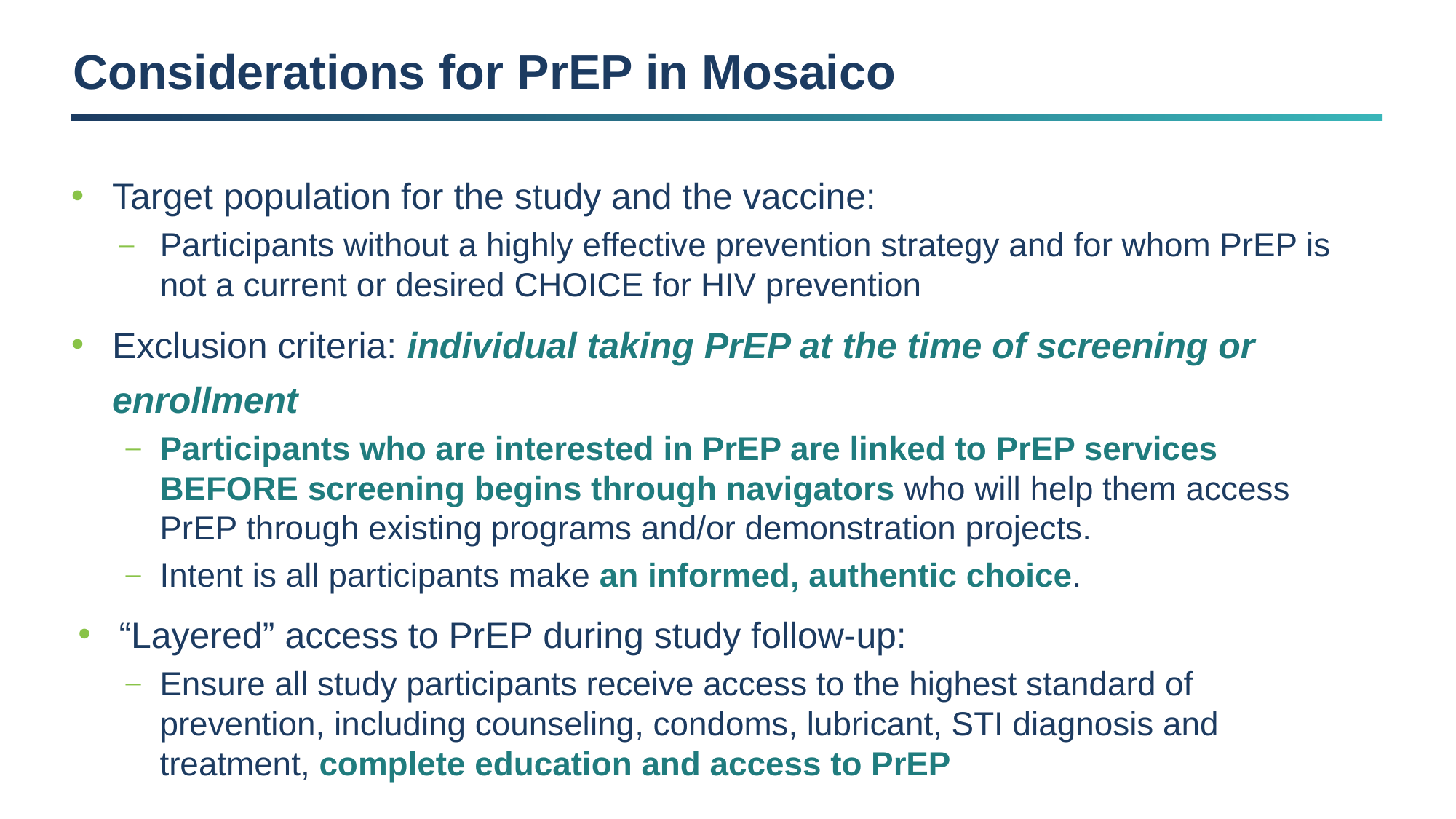

# Considerations for PrEP in Mosaico
Target population for the study and the vaccine:
Participants without a highly effective prevention strategy and for whom PrEP is not a current or desired CHOICE for HIV prevention
Exclusion criteria: individual taking PrEP at the time of screening or enrollment
Participants who are interested in PrEP are linked to PrEP services BEFORE screening begins through navigators who will help them access PrEP through existing programs and/or demonstration projects.
Intent is all participants make an informed, authentic choice.
“Layered” access to PrEP during study follow-up:
Ensure all study participants receive access to the highest standard of prevention, including counseling, condoms, lubricant, STI diagnosis and treatment, complete education and access to PrEP